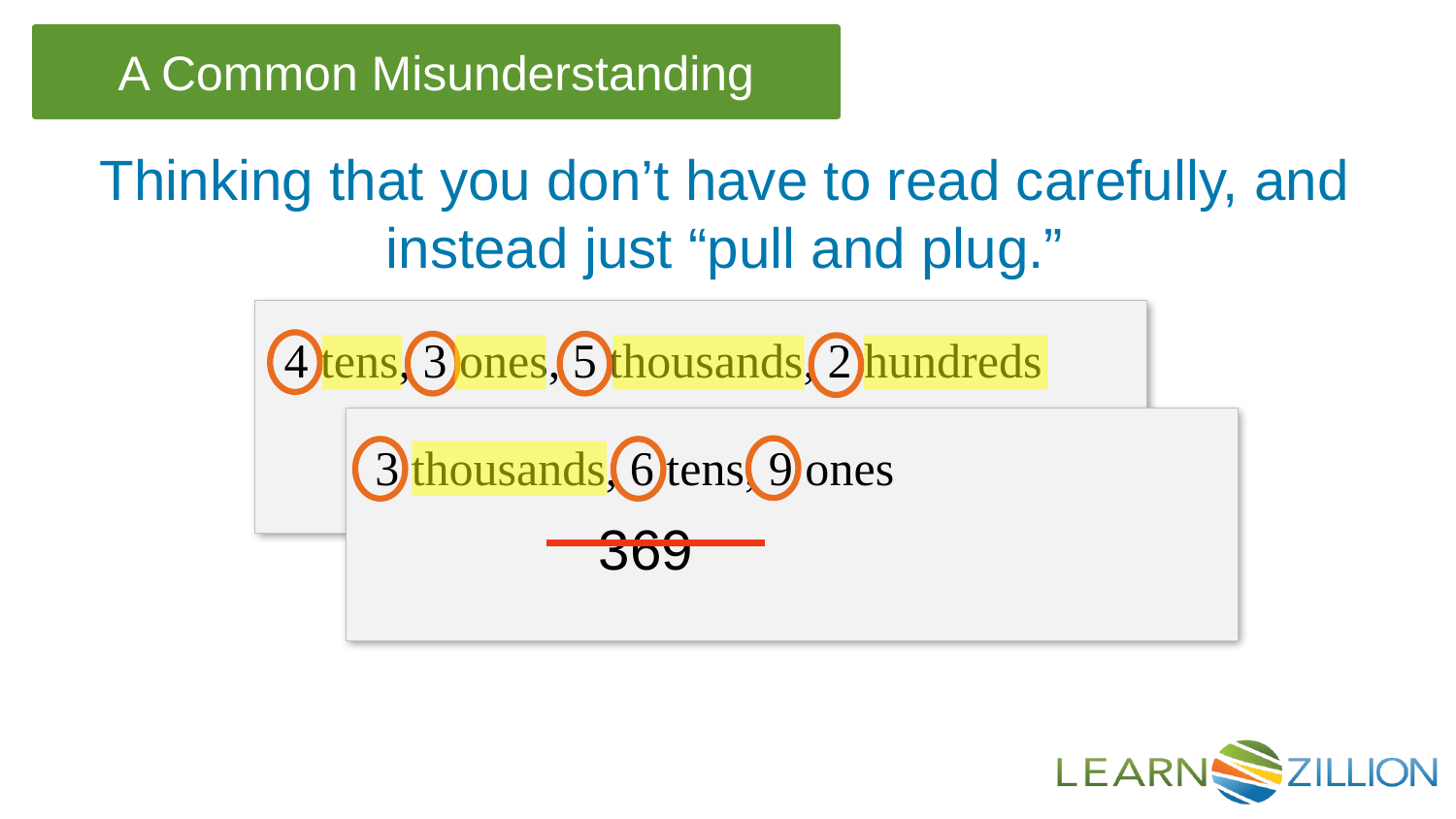

Thinking that you don’t have to read carefully, and instead just “pull and plug.”
4 tens, 3 ones, 5 thousands, 2 hundreds

3 thousands, 6 tens, 9 ones

4,352

369